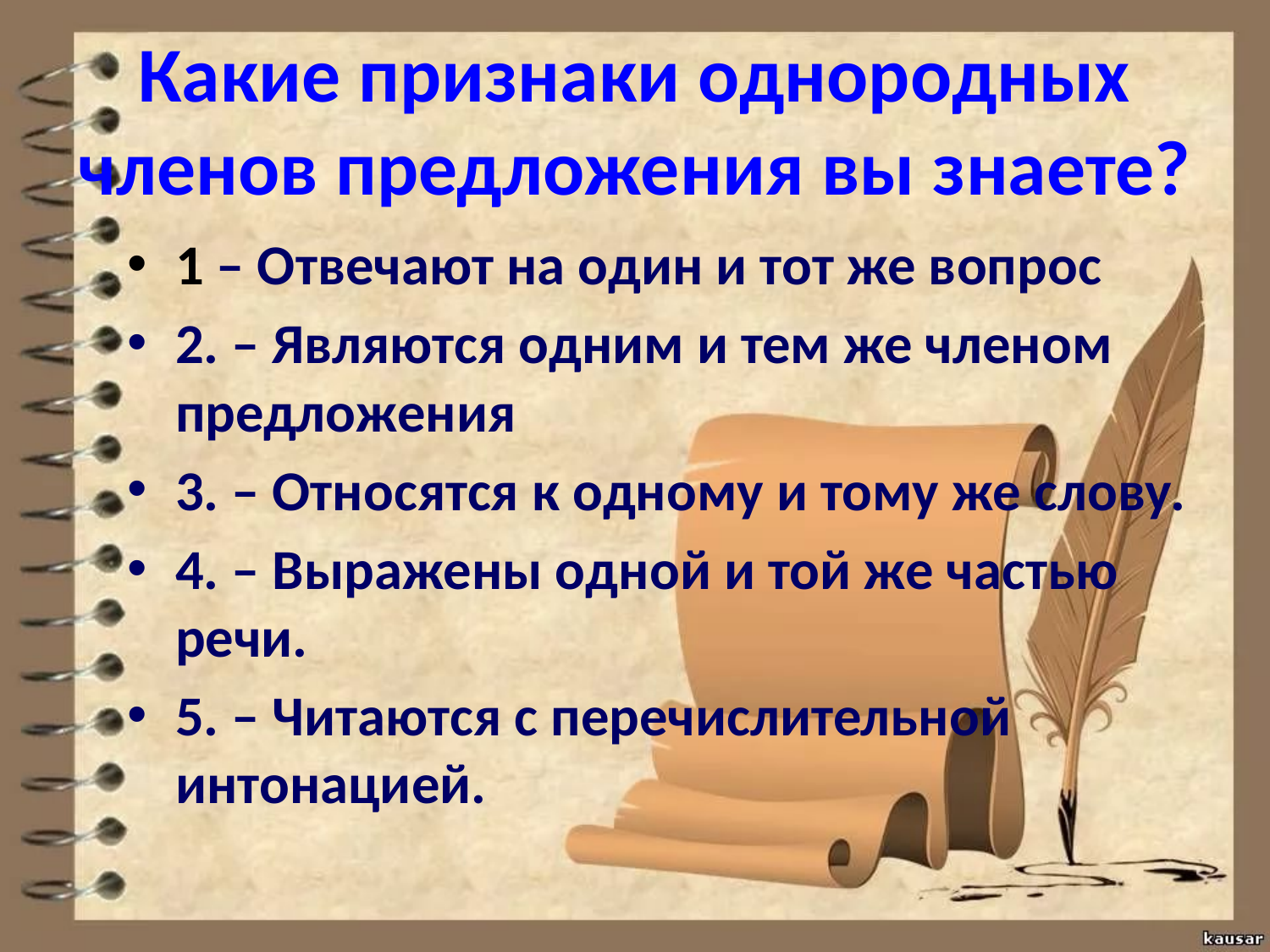

# Какие признаки однородных членов предложения вы знаете?
1 – Отвечают на один и тот же вопрос
2. – Являются одним и тем же членом предложения
3. – Относятся к одному и тому же слову.
4. – Выражены одной и той же частью речи.
5. – Читаются с перечислительной интонацией.